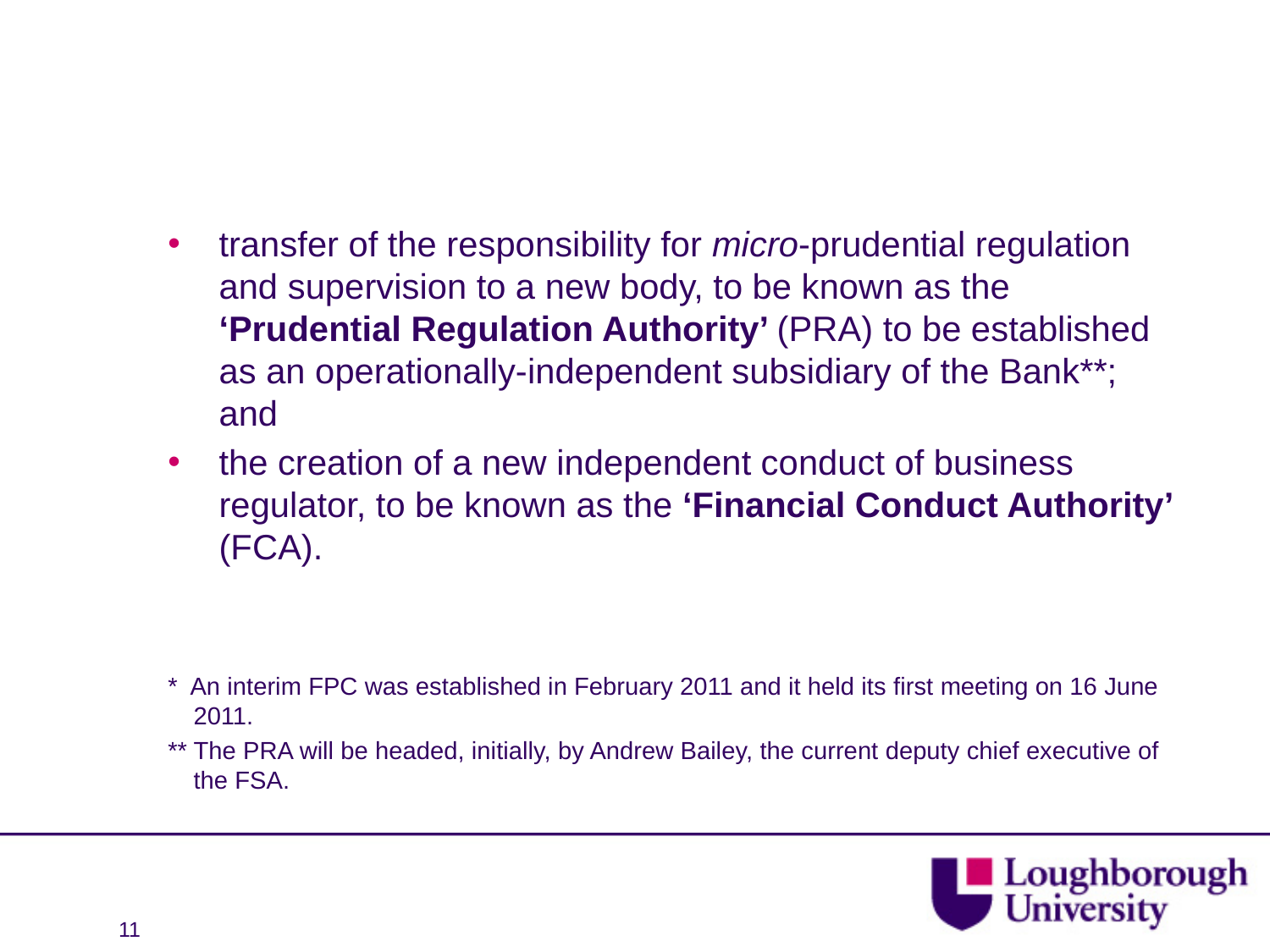

transfer of the responsibility for micro-prudential regulation and supervision to a new body, to be known as the ‘Prudential Regulation Authority’ (PRA) to be established as an operationally-independent subsidiary of the Bank**; and
the creation of a new independent conduct of business regulator, to be known as the ‘Financial Conduct Authority’ (FCA).

*  An interim FPC was established in February 2011 and it held its first meeting on 16 June 2011.
** The PRA will be headed, initially, by Andrew Bailey, the current deputy chief executive of the FSA.
11